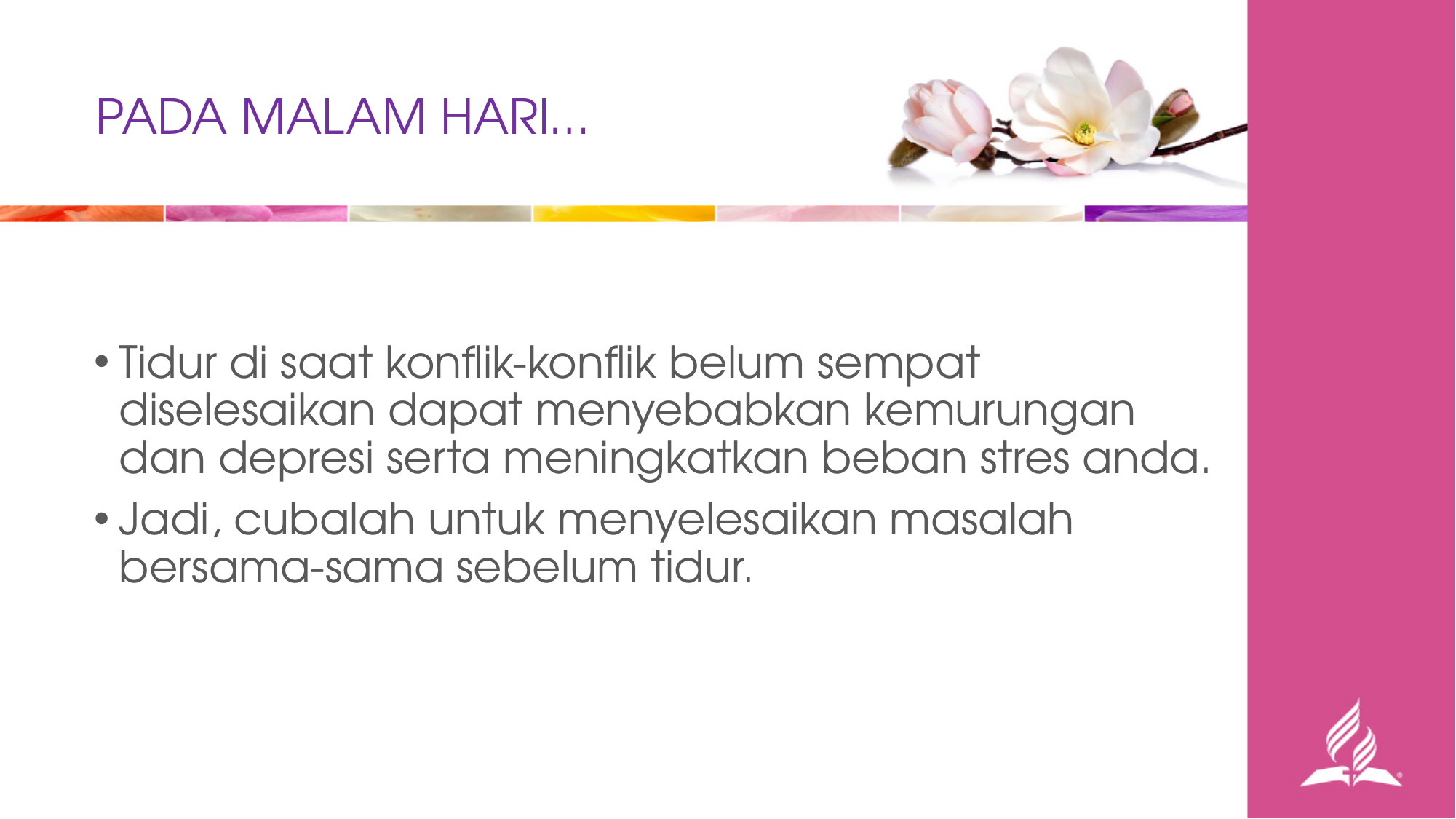

PADA MALAM HARI…
Tidur di saat konflik-konflik belum sempat diselesaikan dapat menyebabkan kemurungan dan depresi serta meningkatkan beban stres anda.
Jadi, cubalah untuk menyelesaikan masalah bersama-sama sebelum tidur.